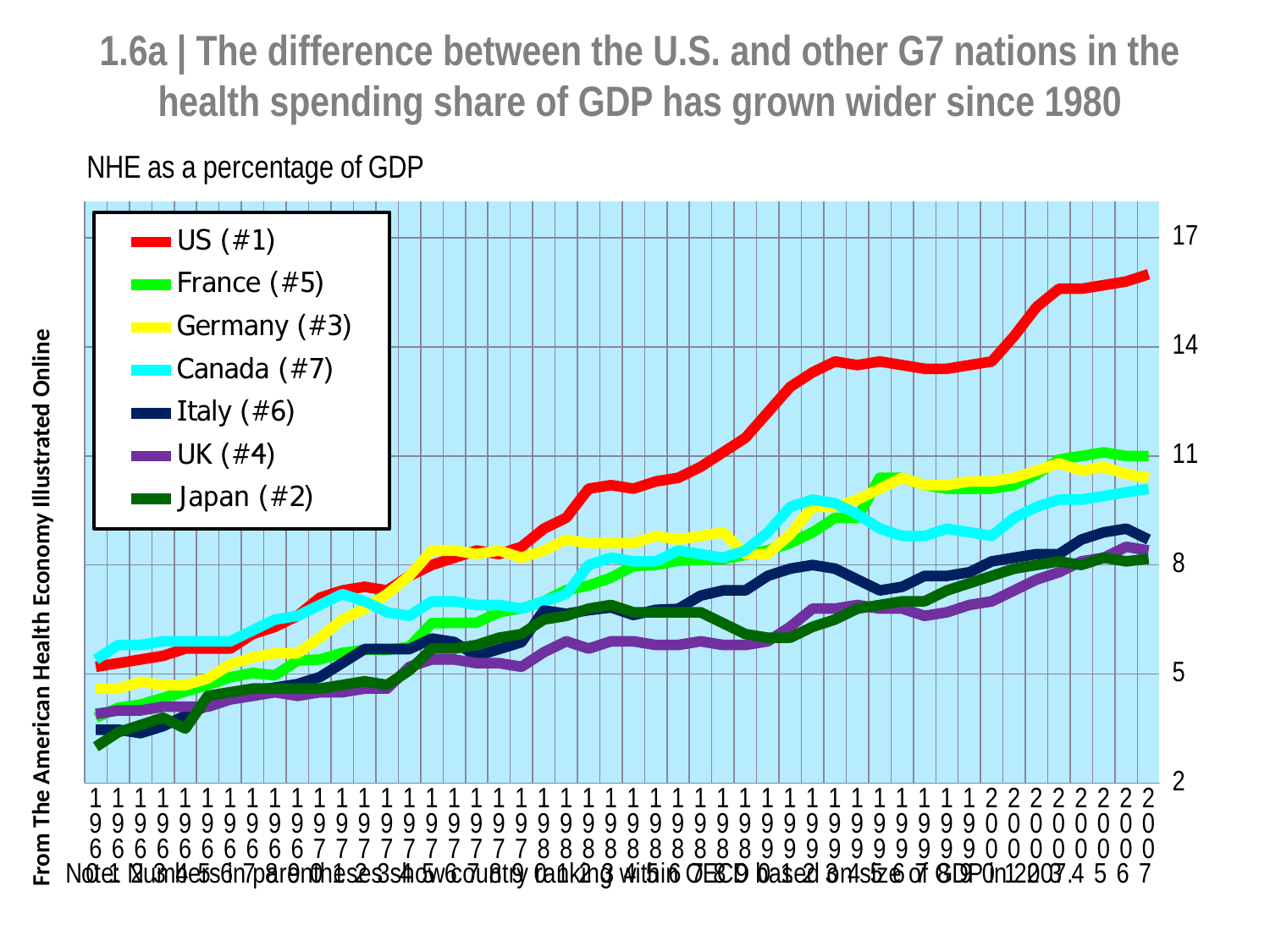

# 1.6a | The difference between the U.S. and other G7 nations in the health spending share of GDP has grown wider since 1980

### Chart:

| Category | US (#1) | France (#5) | Germany (#3) | Canada (#7) | Italy (#6) | UK (#4) | Japan (#2) |
|---|---|---|---|---|---|---|---|
| 1960 | 5.2 | 3.8 | 4.59751398645208 | 5.4 | 3.470362606628998 | 3.9 | 3.0 |
| 1961 | 5.3 | 4.073408870186455 | 4.596965360648108 | 5.8 | 3.470360915133708 | 4.0 | 3.4 |
| 1962 | 5.4 | 4.16124638086556 | 4.788115019565278 | 5.8 | 3.373965270217765 | 4.0 | 3.6 |
| 1963 | 5.5 | 4.341245668477156 | 4.694176219716639 | 5.9 | 3.566769097902364 | 4.1 | 3.8 |
| 1964 | 5.7 | 4.520829971086919 | 4.696055700101361 | 5.9 | 3.855961279746137 | 4.1 | 3.5 |
| 1965 | 5.7 | 4.7 | 4.882633345326011 | 5.9 | 4.1451435687198215 | 4.1 | 4.4 |
| 1966 | 5.7 | 4.911360305959399 | 5.264212973740696 | 5.9 | 4.337940572071573 | 4.3 | 4.5 |
| 1967 | 6.1 | 5.0317369694176195 | 5.45622490497836 | 6.2 | 4.53077531450477 | 4.4 | 4.6 |
| 1968 | 6.3 | 4.965903602454425 | 5.567163997978332 | 6.5 | 4.627197611831711 | 4.5 | 4.6 |
| 1969 | 6.6 | 5.370262508666596 | 5.569719998315276 | 6.6 | 4.72352002813197 | 4.4 | 4.6 |
| 1970 | 7.1 | 5.4 | 6.0 | 6.9 | 4.916245260880359 | 4.5 | 4.6 |
| 1971 | 7.3 | 5.582148005443607 | 6.5 | 7.2 | 5.301925092913606 | 4.5 | 4.7 |
| 1972 | 7.4 | 5.669320604604831 | 6.8 | 7.0 | 5.687803654037182 | 4.6 | 4.8 |
| 1973 | 7.3 | 5.661890276827578 | 7.2 | 6.7 | 5.687737328133185 | 4.6 | 4.7 |
| 1974 | 7.7 | 5.748710848846697 | 7.7 | 6.6 | 5.687036921339732 | 5.2 | 5.1 |
| 1975 | 8.0 | 6.4 | 8.4 | 7.0 | 5.976177259127945 | 5.4 | 5.7 |
| 1976 | 8.2 | 6.4064733780396885 | 8.4 | 7.0 | 5.880826928006184 | 5.4 | 5.7 |
| 1977 | 8.4 | 6.412953303676759 | 8.3 | 6.9 | 5.496368657965215 | 5.3 | 5.8 |
| 1978 | 8.3 | 6.702650362219196 | 8.4 | 6.9 | 5.687405698613195 | 5.3 | 6.0 |
| 1979 | 8.5 | 6.803928872725145 | 8.2 | 6.8 | 5.876197086944416 | 5.2 | 6.1 |
| 1980 | 9.0 | 7.0 | 8.4 | 7.0 | 6.747121729939393 | 5.6 | 6.5 |
| 1981 | 9.3 | 7.311157846194437 | 8.7 | 7.2 | 6.6579627630129865 | 5.9 | 6.6 |
| 1982 | 10.1 | 7.433941731633221 | 8.6 | 8.0 | 6.757108945454545 | 5.7 | 6.8 |
| 1983 | 10.2 | 7.65321038016137 | 8.6 | 8.2 | 6.833227366233766 | 5.9 | 6.9 |
| 1984 | 10.1 | 7.9700468101096735 | 8.6 | 8.1 | 6.624211480519481 | 5.9 | 6.7 |
| 1985 | 10.3 | 8.0 | 8.8 | 8.1 | 6.766845454545455 | 5.8 | 6.7 |
| 1986 | 10.4 | 8.117923767892108 | 8.7 | 8.4 | 6.791121212121213 | 5.8 | 6.7 |
| 1987 | 10.7 | 8.139519290191268 | 8.8 | 8.3 | 7.157257575757576 | 5.9 | 6.7 |
| 1988 | 11.1 | 8.161172261488066 | 8.9 | 8.2 | 7.3 | 5.8 | 6.4 |
| 1989 | 11.5 | 8.280298106450488 | 8.3 | 8.4 | 7.3 | 5.8 | 6.1 |
| 1990 | 12.2 | 8.4 | 8.3 | 8.9 | 7.7 | 5.9 | 6.0 |
| 1991 | 12.9 | 8.6 | 8.843897381206304 | 9.6 | 7.9 | 6.3 | 6.0 |
| 1992 | 13.3 | 8.9 | 9.6 | 9.8 | 8.0 | 6.8 | 6.3 |
| 1993 | 13.6 | 9.3 | 9.6 | 9.7 | 7.9 | 6.8 | 6.5 |
| 1994 | 13.5 | 9.3 | 9.8 | 9.4 | 7.6 | 6.9 | 6.8 |
| 1995 | 13.6 | 10.4 | 10.1 | 9.0 | 7.3 | 6.8 | 6.9 |
| 1996 | 13.5 | 10.4 | 10.4 | 8.8 | 7.4 | 6.8 | 7.0 |
| 1997 | 13.4 | 10.2 | 10.2 | 8.8 | 7.7 | 6.6 | 7.0 |
| 1998 | 13.4 | 10.1 | 10.2 | 9.0 | 7.7 | 6.7 | 7.3 |
| 1999 | 13.5 | 10.1 | 10.3 | 8.9 | 7.8 | 6.9 | 7.5 |
| 2000 | 13.6 | 10.1 | 10.3 | 8.8 | 8.1 | 7.0 | 7.7 |
| 2001 | 14.3 | 10.2 | 10.4 | 9.3 | 8.2 | 7.3 | 7.9 |
| 2002 | 15.1 | 10.5 | 10.6 | 9.6 | 8.3 | 7.6 | 8.0 |
| 2003 | 15.6 | 10.9 | 10.8 | 9.8 | 8.3 | 7.8 | 8.1 |
| 2004 | 15.6 | 11.0 | 10.6 | 9.8 | 8.7 | 8.1 | 8.0 |
| 2005 | 15.7 | 11.1 | 10.7 | 9.9 | 8.9 | 8.2 | 8.2 |
| 2006 | 15.8 | 11.0 | 10.5 | 10.0 | 9.0 | 8.5 | 8.1 |
| 2007 | 16.0 | 11.0 | 10.4 | 10.1 | 8.7 | 8.4 | 8.169999999999995 |
From The American Health Economy Illustrated Online